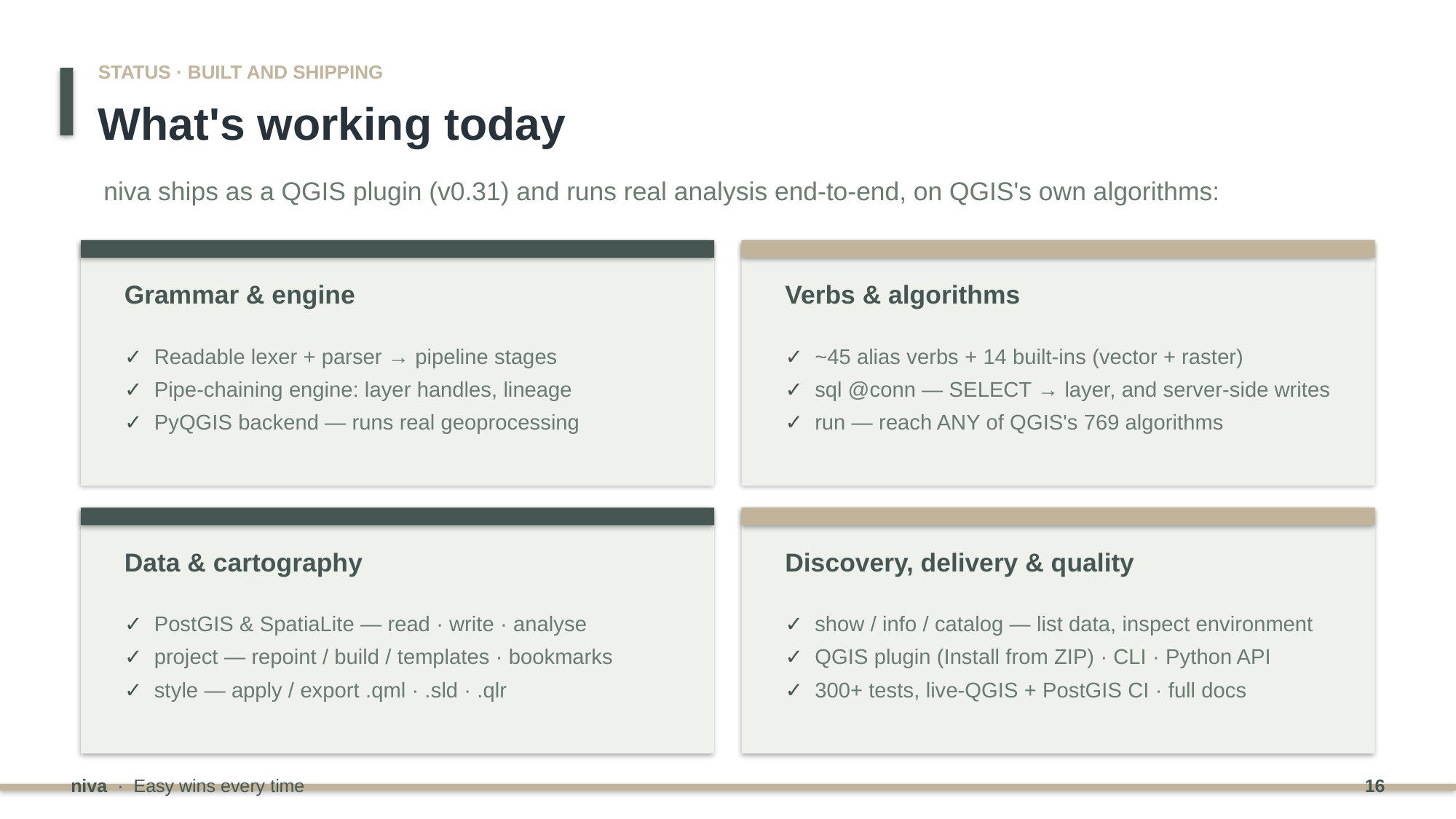

STATUS · BUILT AND SHIPPING

What's working today
niva ships as a QGIS plugin (v0.31) and runs real analysis end-to-end, on QGIS's own algorithms:

Grammar & engine
Verbs & algorithms
✓  Readable lexer + parser → pipeline stages
✓  Pipe-chaining engine: layer handles, lineage
✓  PyQGIS backend — runs real geoprocessing
✓  ~45 alias verbs + 14 built-ins (vector + raster)
✓  sql @conn — SELECT → layer, and server-side writes
✓  run — reach ANY of QGIS's 769 algorithms

Data & cartography
Discovery, delivery & quality
✓  PostGIS & SpatiaLite — read · write · analyse
✓  project — repoint / build / templates · bookmarks
✓  style — apply / export .qml · .sld · .qlr
✓  show / info / catalog — list data, inspect environment
✓  QGIS plugin (Install from ZIP) · CLI · Python API
✓  300+ tests, live-QGIS + PostGIS CI · full docs
niva  ·  Easy wins every time
16